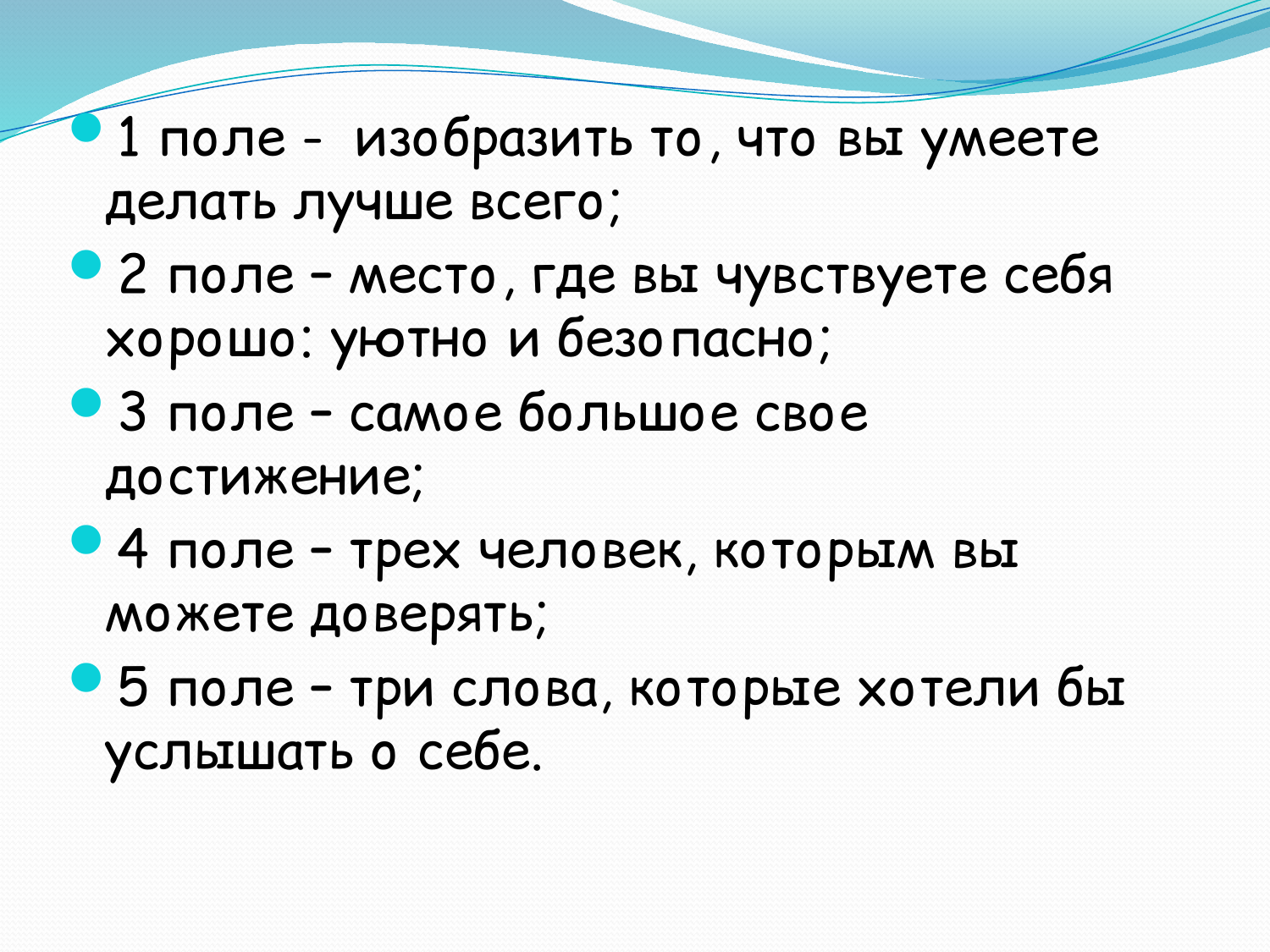

1 поле -  изобразить то, что вы умеете делать лучше всего;
2 поле – место, где вы чувствуете себя хорошо: уютно и безопасно;
3 поле – самое большое свое достижение;
4 поле – трех человек, которым вы можете доверять;
5 поле – три слова, которые хотели бы услышать о себе.